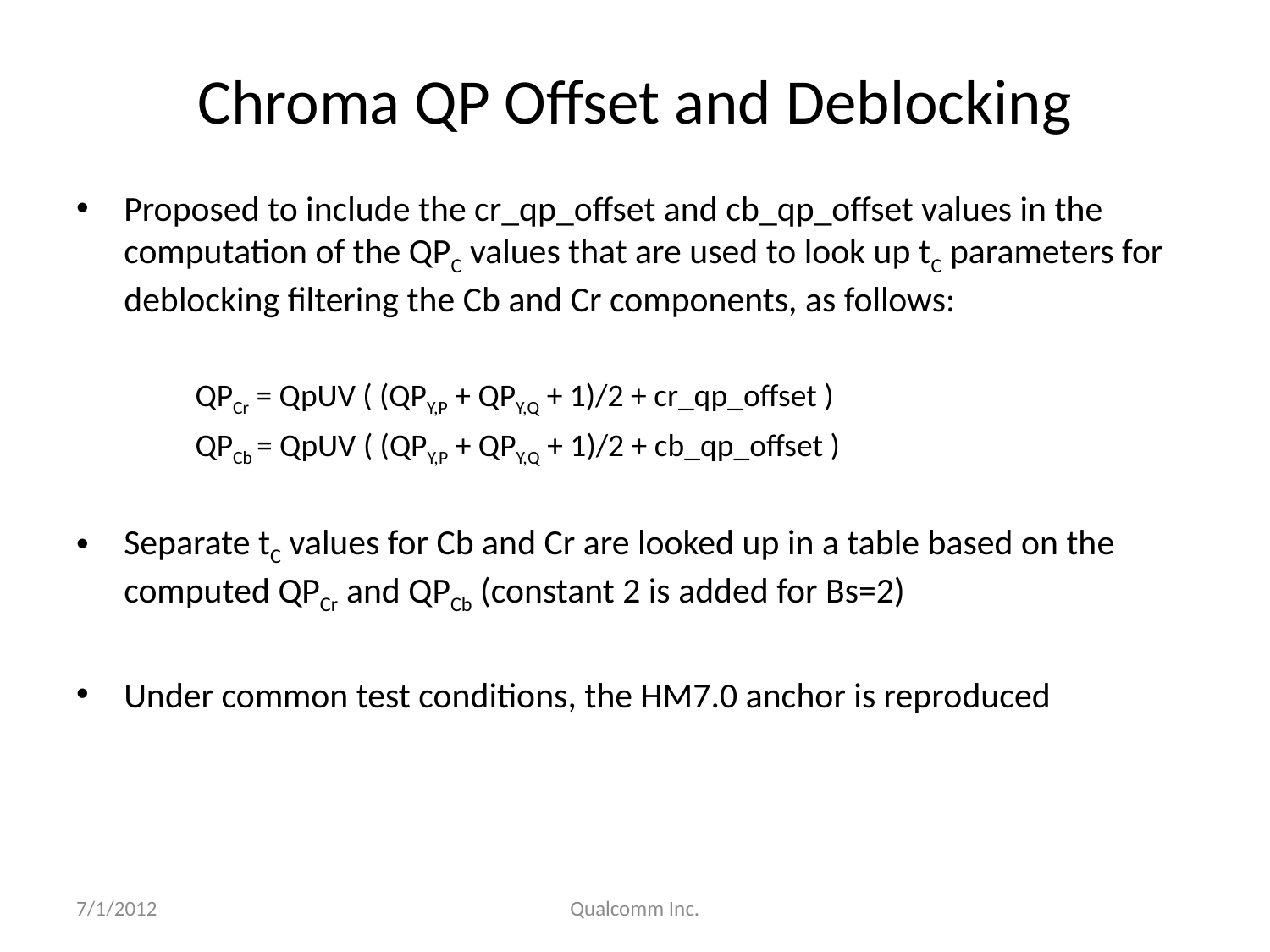

# Chroma QP Offset and Deblocking
Proposed to include the cr_qp_offset and cb_qp_offset values in the computation of the QPC values that are used to look up tC parameters for deblocking filtering the Cb and Cr components, as follows:

QPCr = QpUV ( (QPY,P + QPY,Q + 1)/2 + cr_qp_offset )
QPCb = QpUV ( (QPY,P + QPY,Q + 1)/2 + cb_qp_offset )

Separate tC values for Cb and Cr are looked up in a table based on the computed QPCr and QPCb (constant 2 is added for Bs=2)

Under common test conditions, the HM7.0 anchor is reproduced
7/1/2012
Qualcomm Inc.